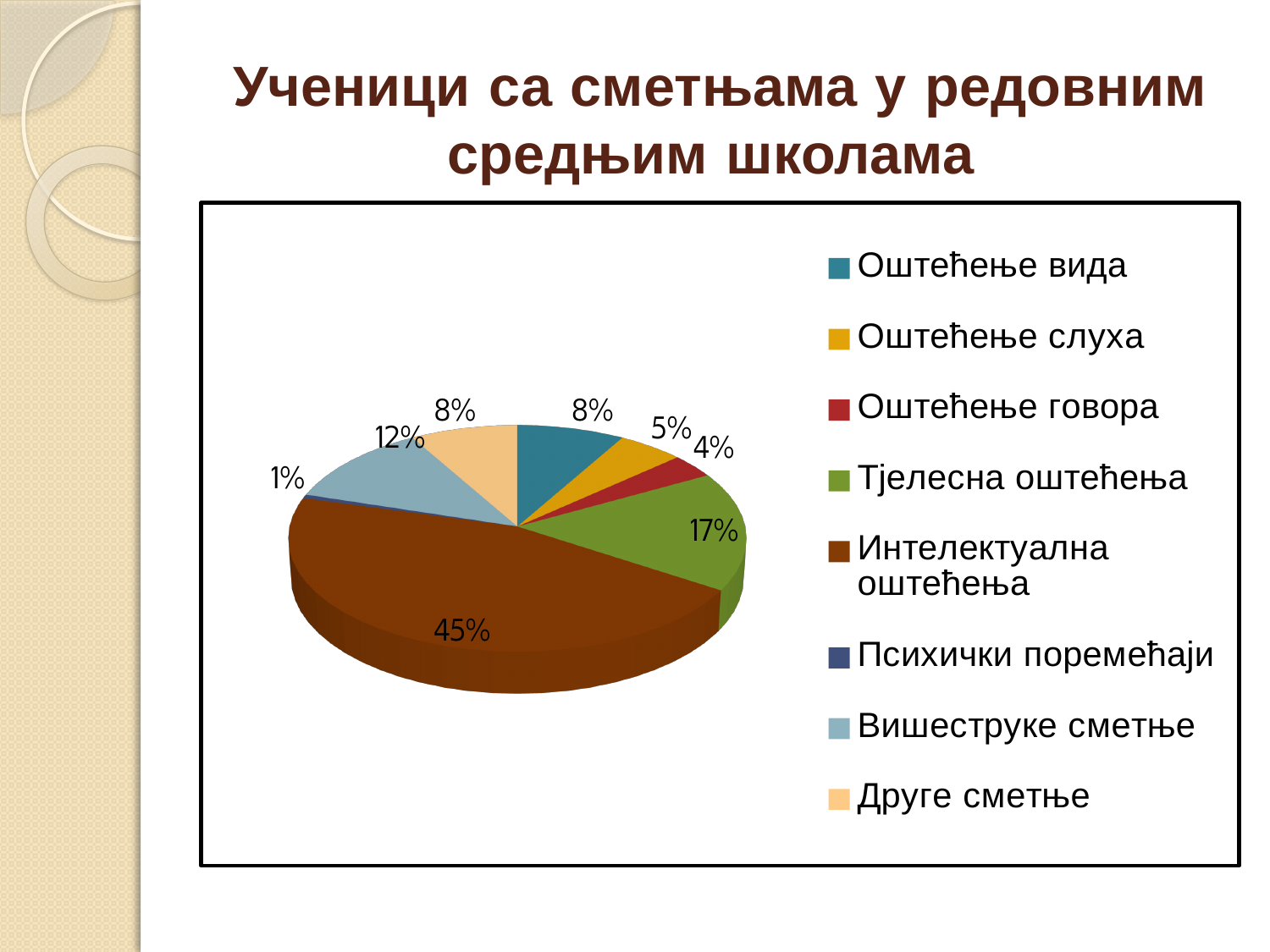

# Ученици са сметњама у редовним средњим школама

[unsupported chart]